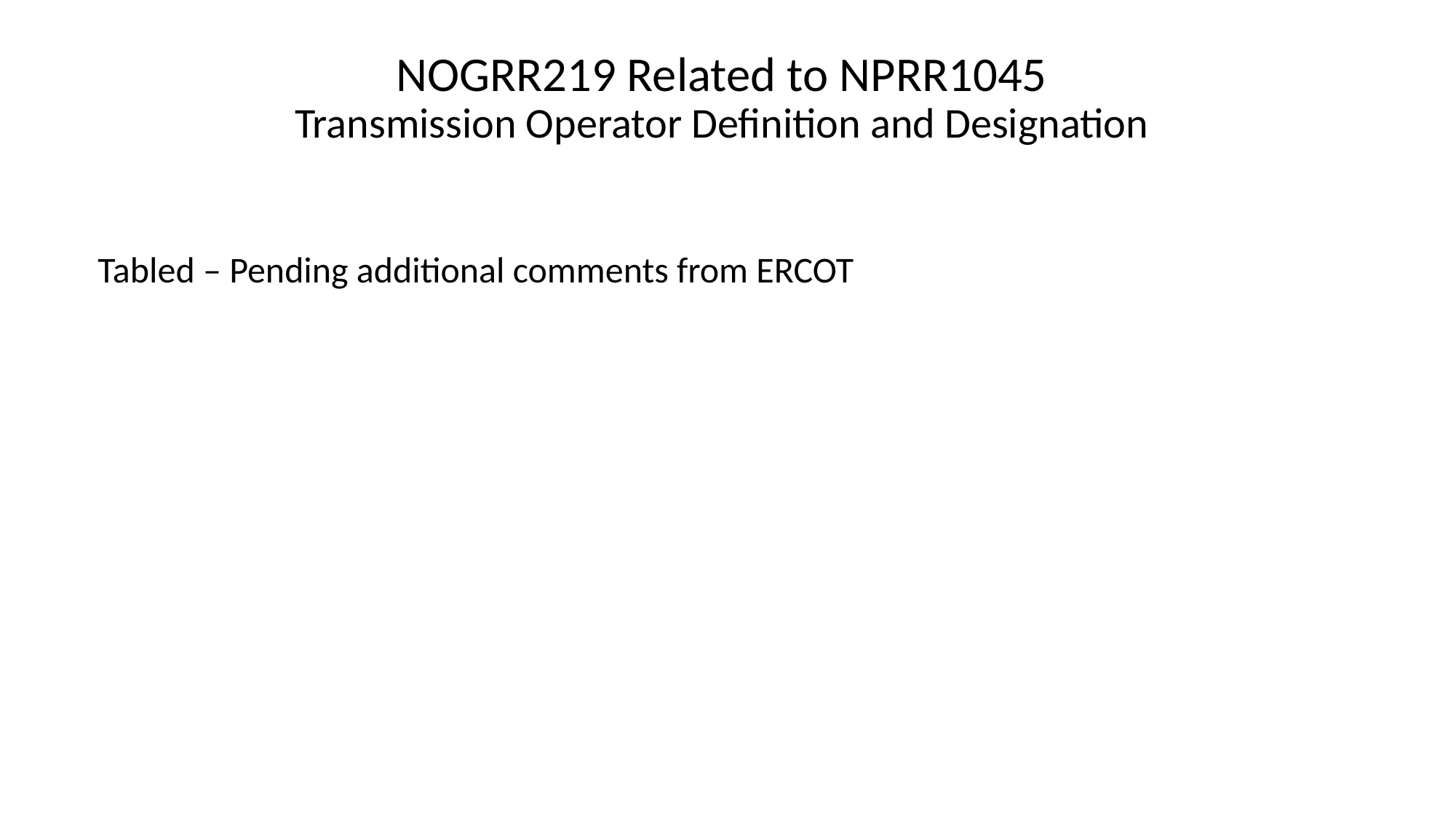

# NOGRR219 Related to NPRR1045 Transmission Operator Definition and Designation

Tabled – Pending additional comments from ERCOT